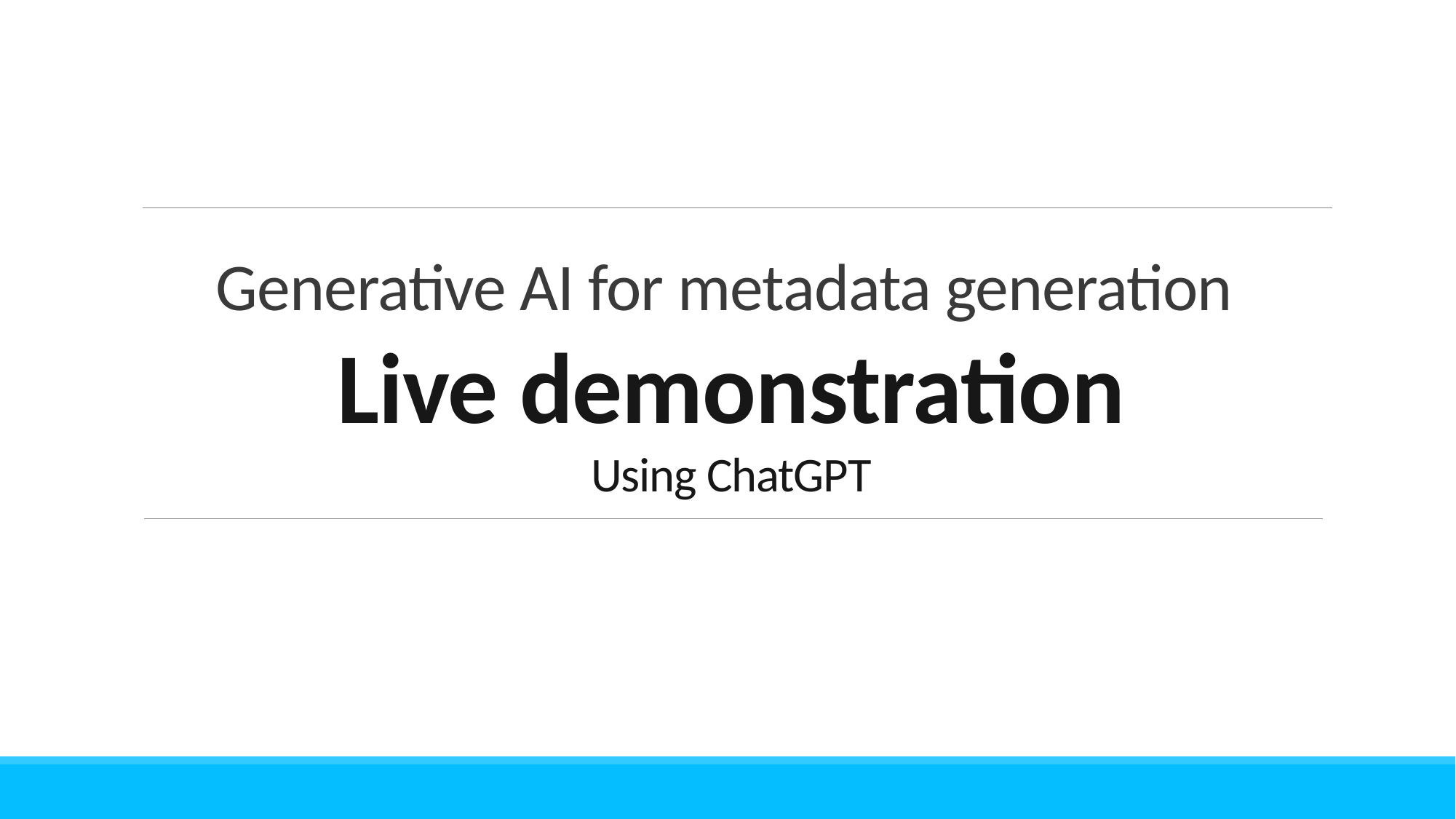

# Generative AI for metadata generation
Live demonstration
Using ChatGPT